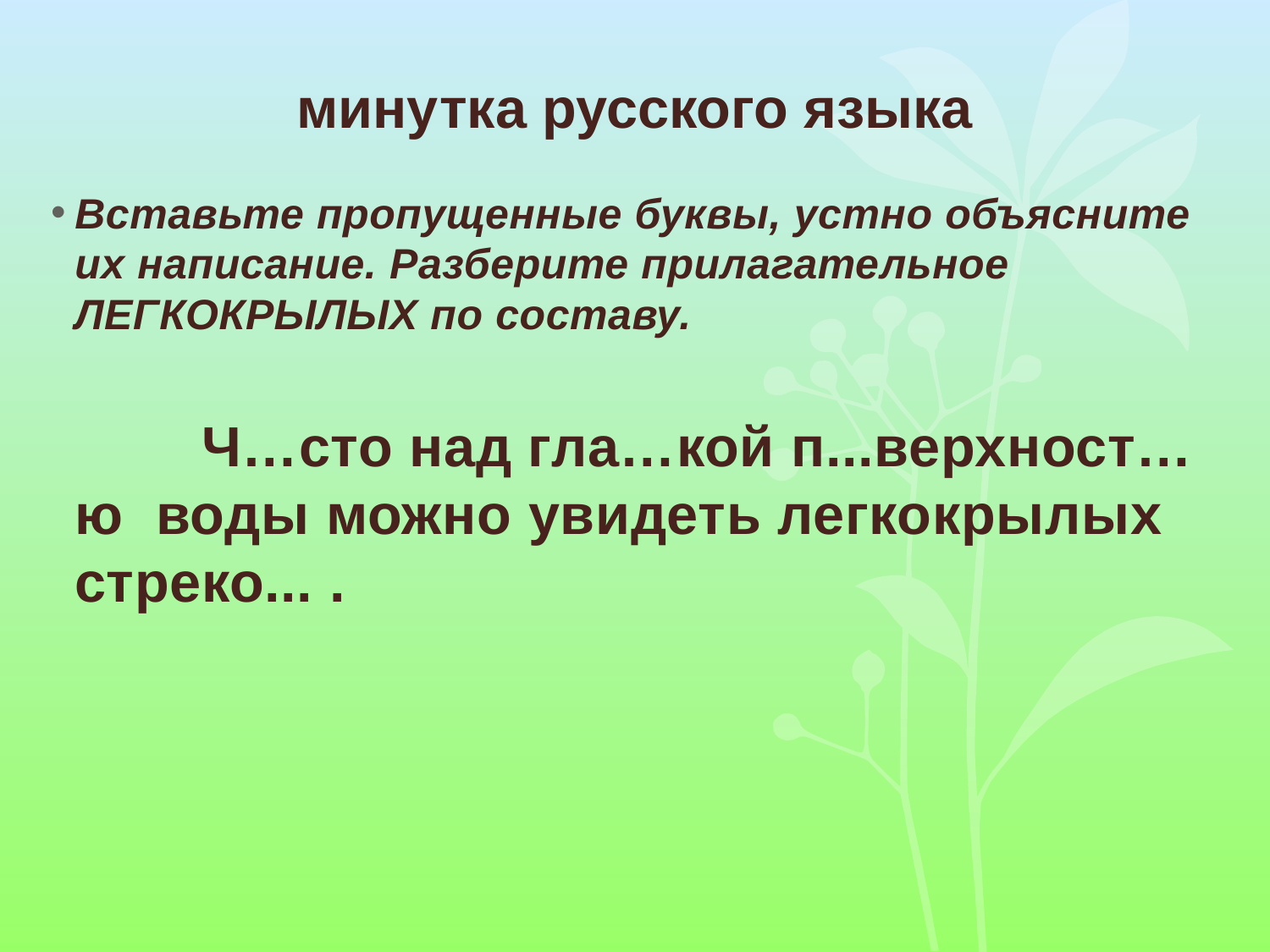

минутка русского языка
Вставьте пропущенные буквы, устно объясните их написание. Разберите прилагательное ЛЕГКОКРЫЛЫХ по составу.

		Ч…сто над гла…кой п...верхност…ю  воды можно увидеть легкокрылых стреко... .